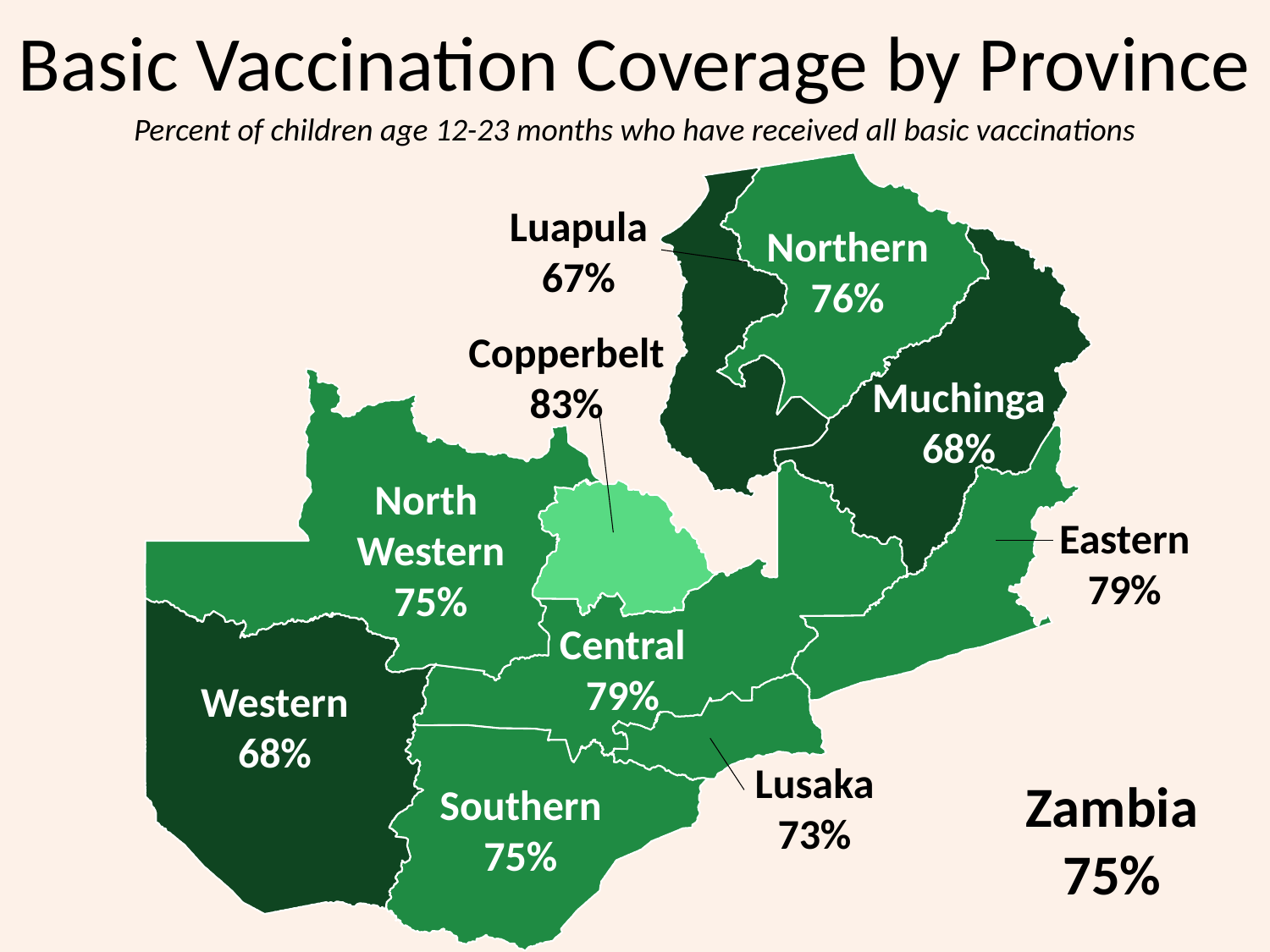

# Basic Vaccination Coverage by Province
Percent of children age 12-23 months who have received all basic vaccinations

Luapula
67%
Northern
76%

Copperbelt
83%
Muchinga
68%

North
Western
75%

Eastern
79%

Central
79%
Western
68%

Lusaka
73%
Zambia
75%
Southern
75%